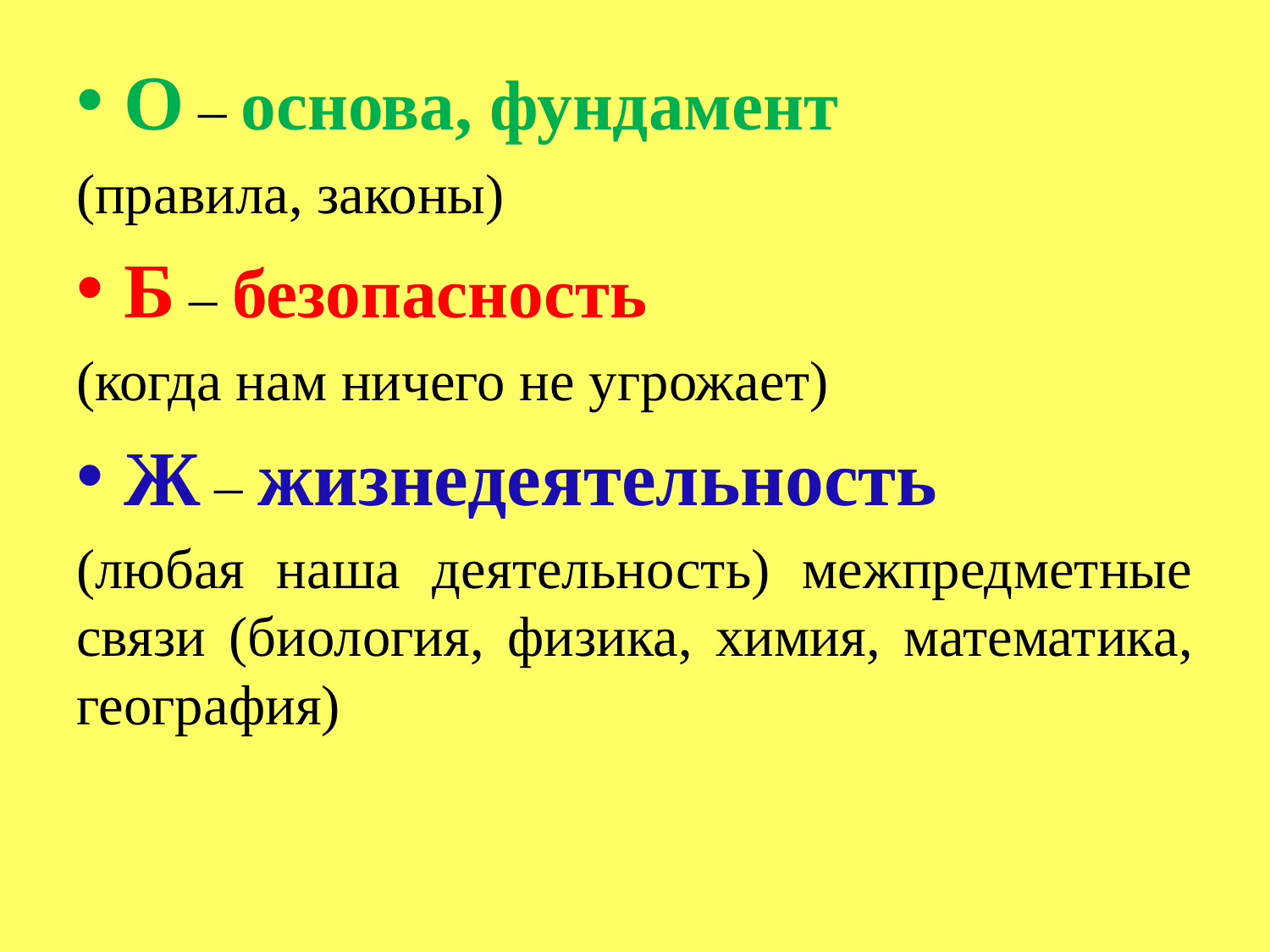

#
О – основа, фундамент
(правила, законы)
Б – безопасность
(когда нам ничего не угрожает)
Ж – жизнедеятельность
(любая наша деятельность) межпредметные связи (биология, физика, химия, математика, география)